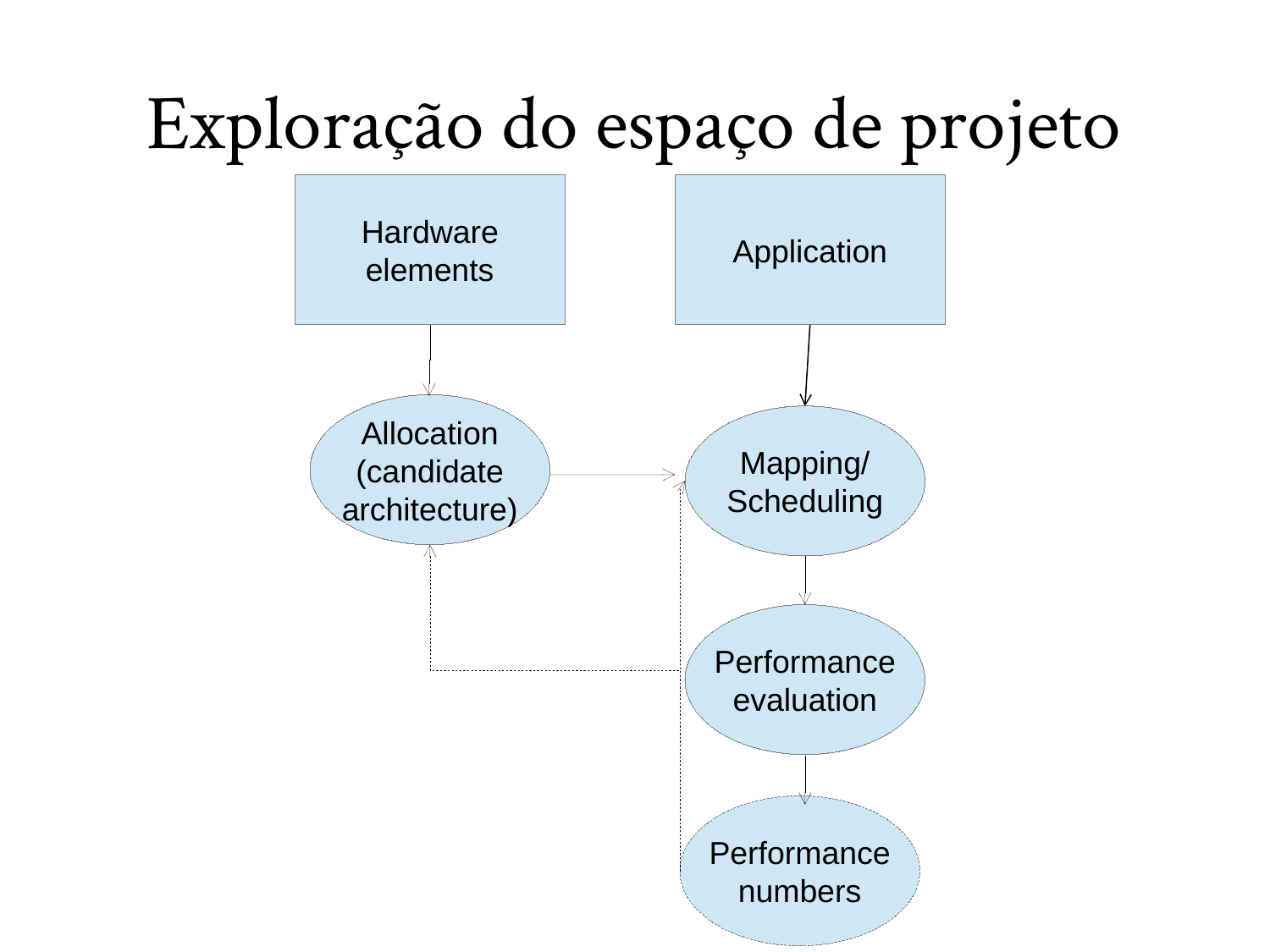

# Exploração do espaço de projeto
Hardware
elements
Application
Allocation
(candidate
architecture)
Mapping/
Scheduling

Performance
evaluation
Performance
numbers